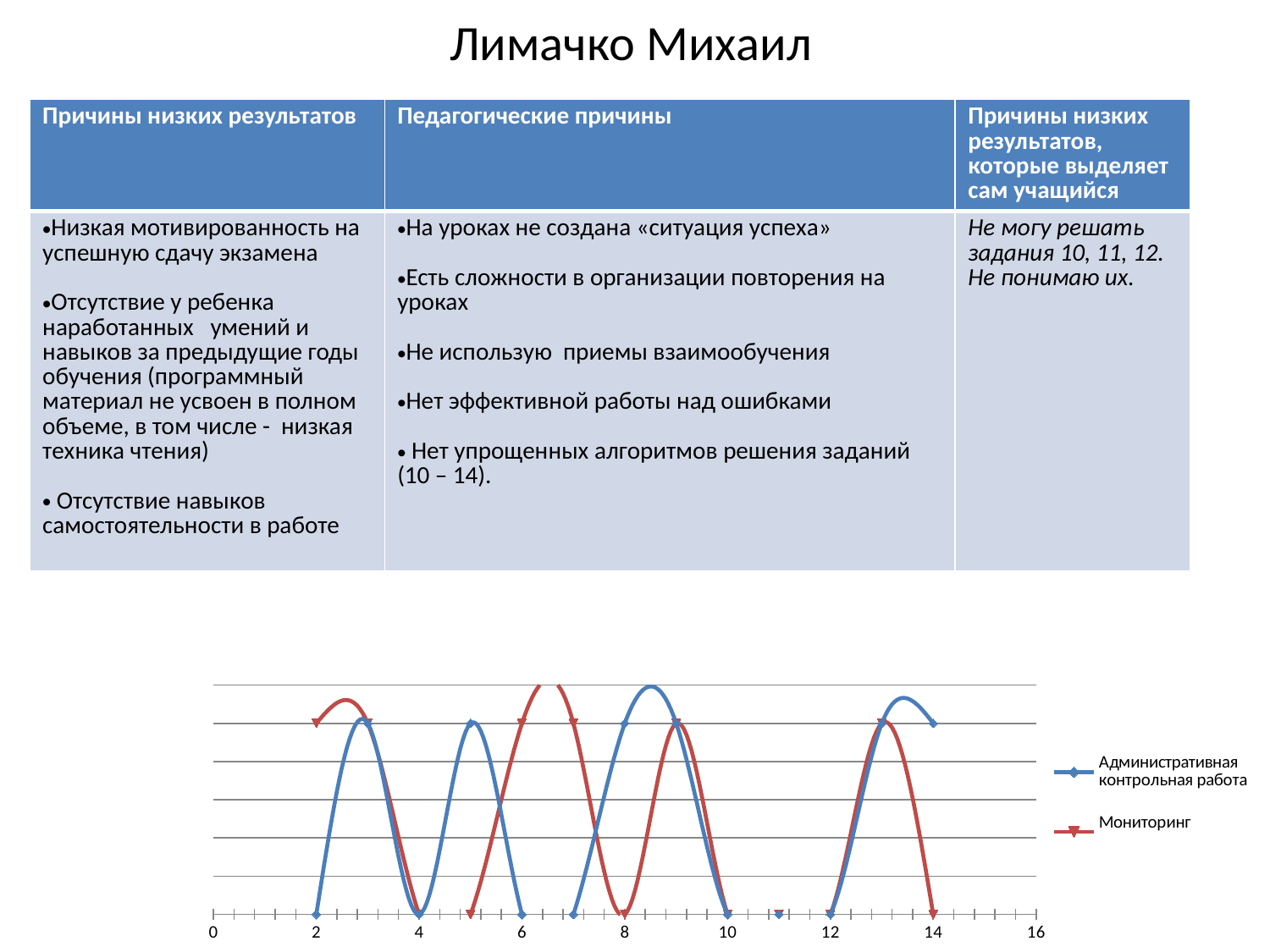

# Лимачко Михаил
| Причины низких результатов | Педагогические причины | Причины низких результатов, которые выделяет сам учащийся |
| --- | --- | --- |
| Низкая мотивированность на успешную сдачу экзамена Отсутствие у ребенка наработанных   умений и навыков за предыдущие годы обучения (программный материал не усвоен в полном объеме, в том числе - низкая техника чтения) Отсутствие навыков самостоятельности в работе | На уроках не создана «ситуация успеха» Есть сложности в организации повторения на уроках Не использую приемы взаимообучения Нет эффективной работы над ошибками Нет упрощенных алгоритмов решения заданий (10 – 14). | Не могу решать задания 10, 11, 12. Не понимаю их. |

### Chart

| Category | Административная контрольная работа | Мониторинг |
|---|---|---|